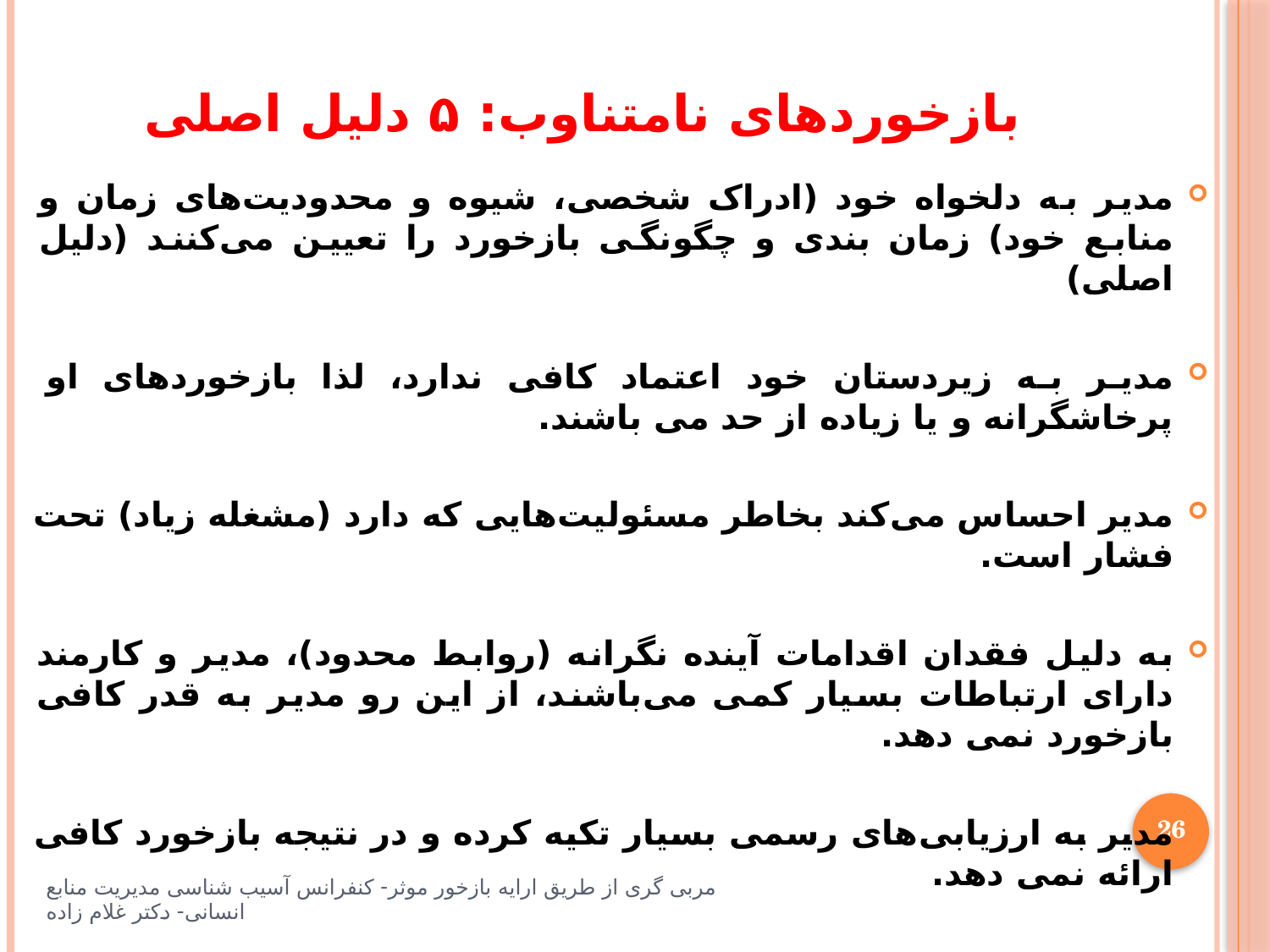

# بازخورد‌های نامتناوب: ۵ دلیل اصلی‌
مدیر به دلخواه خود (ادراک شخصی، شیوه و محدودیت‌های زمان و منابع خود) زمان بندی و چگونگی بازخورد را تعیین می‌‌کنند (دلیل اصلی)

مدیر به زیردستان خود اعتماد کافی‌ ندارد، لذا بازخورد‌های او پرخاشگرانه و یا زیاده از حد می باشند.

مدیر احساس می‌‌کند بخاطر مسئولیت‌هایی‌ که دارد (مشغله زیاد) تحت فشار است.

به دلیل فقدان اقدامات آینده نگرانه (روابط محدود)، مدیر و کارمند دارای ارتباطات بسیار کمی می‌‌باشند، از این رو مدیر به قدر کافی بازخورد نمی دهد.

مدیر به ارزیابی‌های رسمی‌ بسیار تکیه کرده و در نتیجه بازخورد‌ کافی‌ ارائه نمی دهد.
26
مربی گری از طریق ارایه بازخور موثر- کنفرانس آسیب شناسی مدیریت منابع انسانی- دکتر غلام زاده